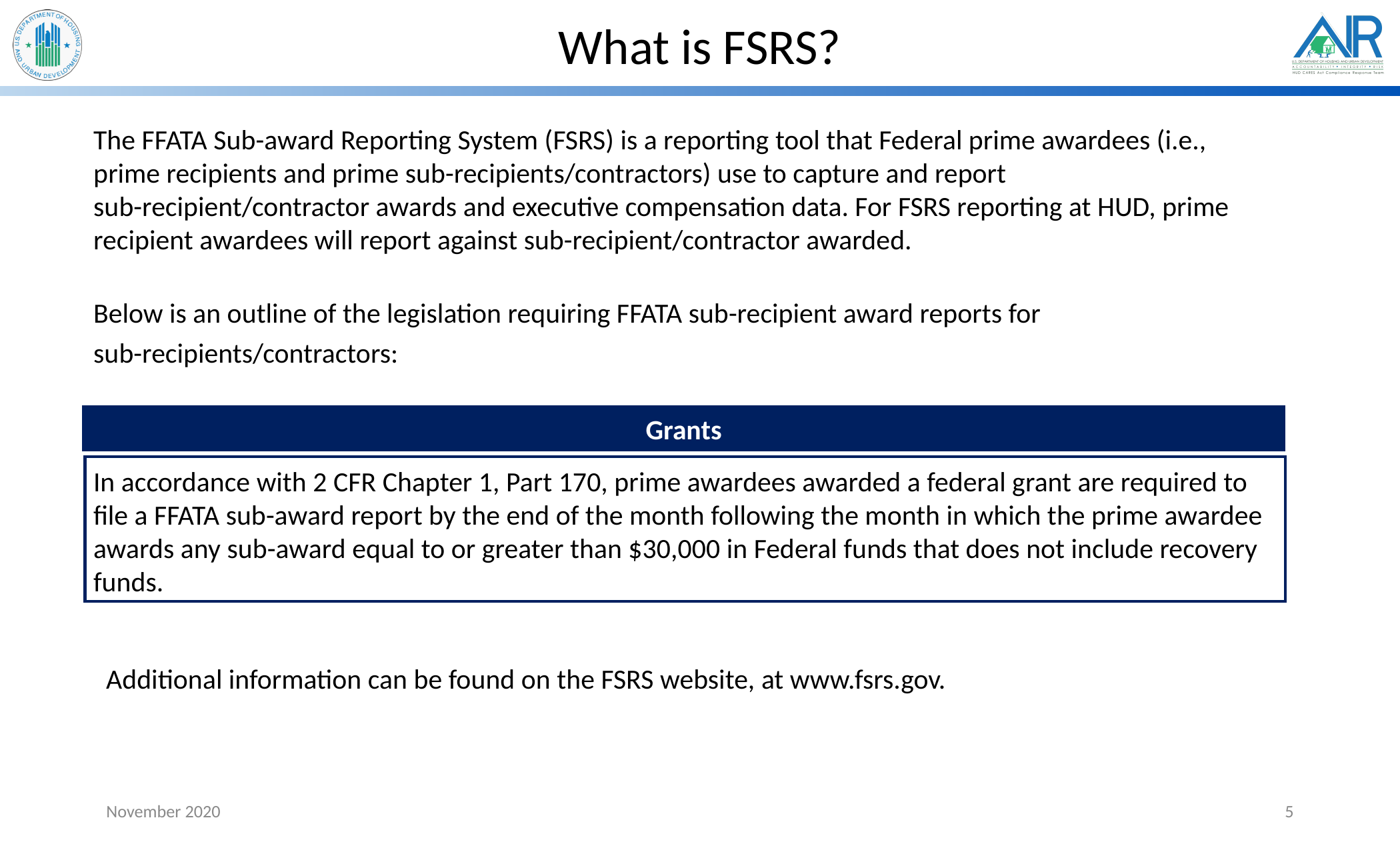

# What is FSRS?
The FFATA Sub-award Reporting System (FSRS) is a reporting tool that Federal prime awardees (i.e., prime recipients and prime sub-recipients/contractors) use to capture and report sub-recipient/contractor awards and executive compensation data. For FSRS reporting at HUD, prime recipient awardees will report against sub-recipient/contractor awarded.

Below is an outline of the legislation requiring FFATA sub-recipient award reports for sub-recipients/contractors:
Grants

In accordance with 2 CFR Chapter 1, Part 170, prime awardees awarded a federal grant are required to file a FFATA sub-award report by the end of the month following the month in which the prime awardee awards any sub-award equal to or greater than $30,000 in Federal funds that does not include recovery funds.
Additional information can be found on the FSRS website, at www.fsrs.gov.
November 2020
5